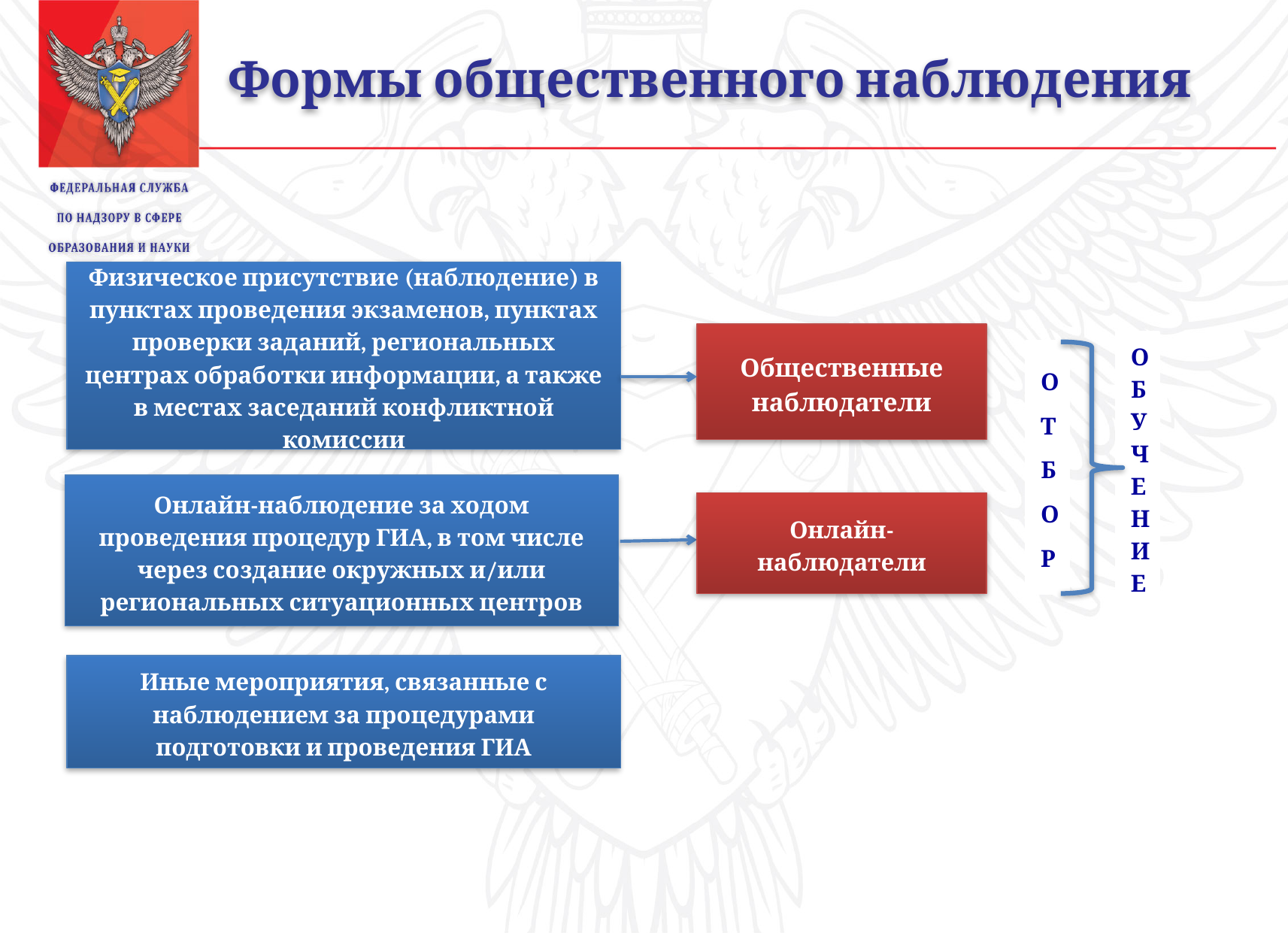

Формы общественного наблюдения
Физическое присутствие (наблюдение) в пунктах проведения экзаменов, пунктах проверки заданий, региональных центрах обработки информации, а также в местах заседаний конфликтной комиссии
Общественные наблюдатели
ОБУЧЕНИЕ
О
Т
Б
О
Р

Онлайн-наблюдение за ходом проведения процедур ГИА, в том числе через создание окружных и/или региональных ситуационных центров
Онлайн-наблюдатели
Иные мероприятия, связанные с наблюдением за процедурами подготовки и проведения ГИА